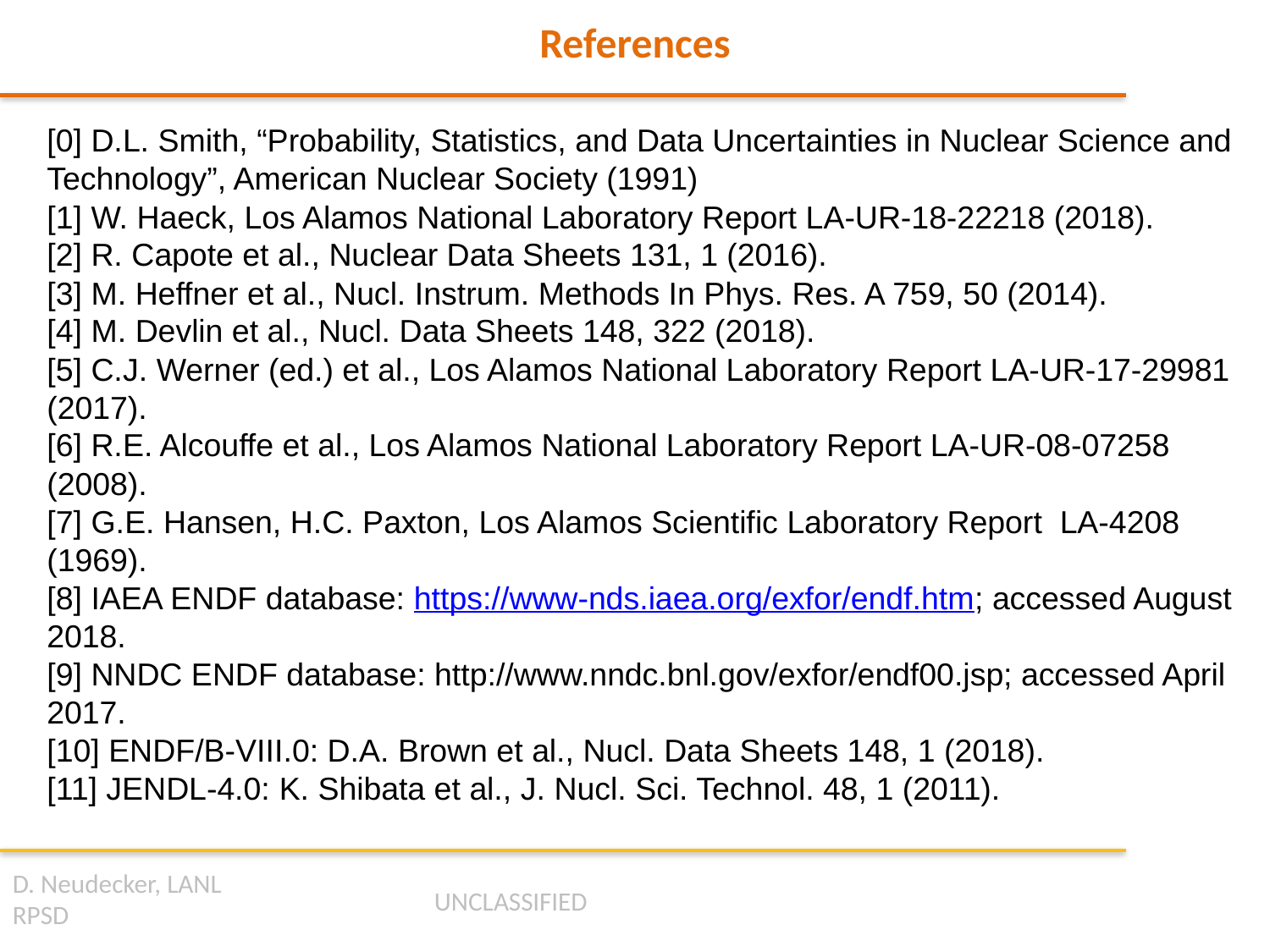

# References
[0] D.L. Smith, “Probability, Statistics, and Data Uncertainties in Nuclear Science and Technology”, American Nuclear Society (1991)
[1] W. Haeck, Los Alamos National Laboratory Report LA-UR-18-22218 (2018).
[2] R. Capote et al., Nuclear Data Sheets 131, 1 (2016).
[3] M. Heffner et al., Nucl. Instrum. Methods In Phys. Res. A 759, 50 (2014).
[4] M. Devlin et al., Nucl. Data Sheets 148, 322 (2018).
[5] C.J. Werner (ed.) et al., Los Alamos National Laboratory Report LA-UR-17-29981 (2017).
[6] R.E. Alcouffe et al., Los Alamos National Laboratory Report LA-UR-08-07258 (2008).
[7] G.E. Hansen, H.C. Paxton, Los Alamos Scientific Laboratory Report  LA-4208 (1969).
[8] IAEA ENDF database: https://www-nds.iaea.org/exfor/endf.htm; accessed August 2018.
[9] NNDC ENDF database: http://www.nndc.bnl.gov/exfor/endf00.jsp; accessed April 2017.
[10] ENDF/B-VIII.0: D.A. Brown et al., Nucl. Data Sheets 148, 1 (2018).
[11] JENDL-4.0: K. Shibata et al., J. Nucl. Sci. Technol. 48, 1 (2011).

D. Neudecker, LANL
RPSD
UNCLASSIFIED